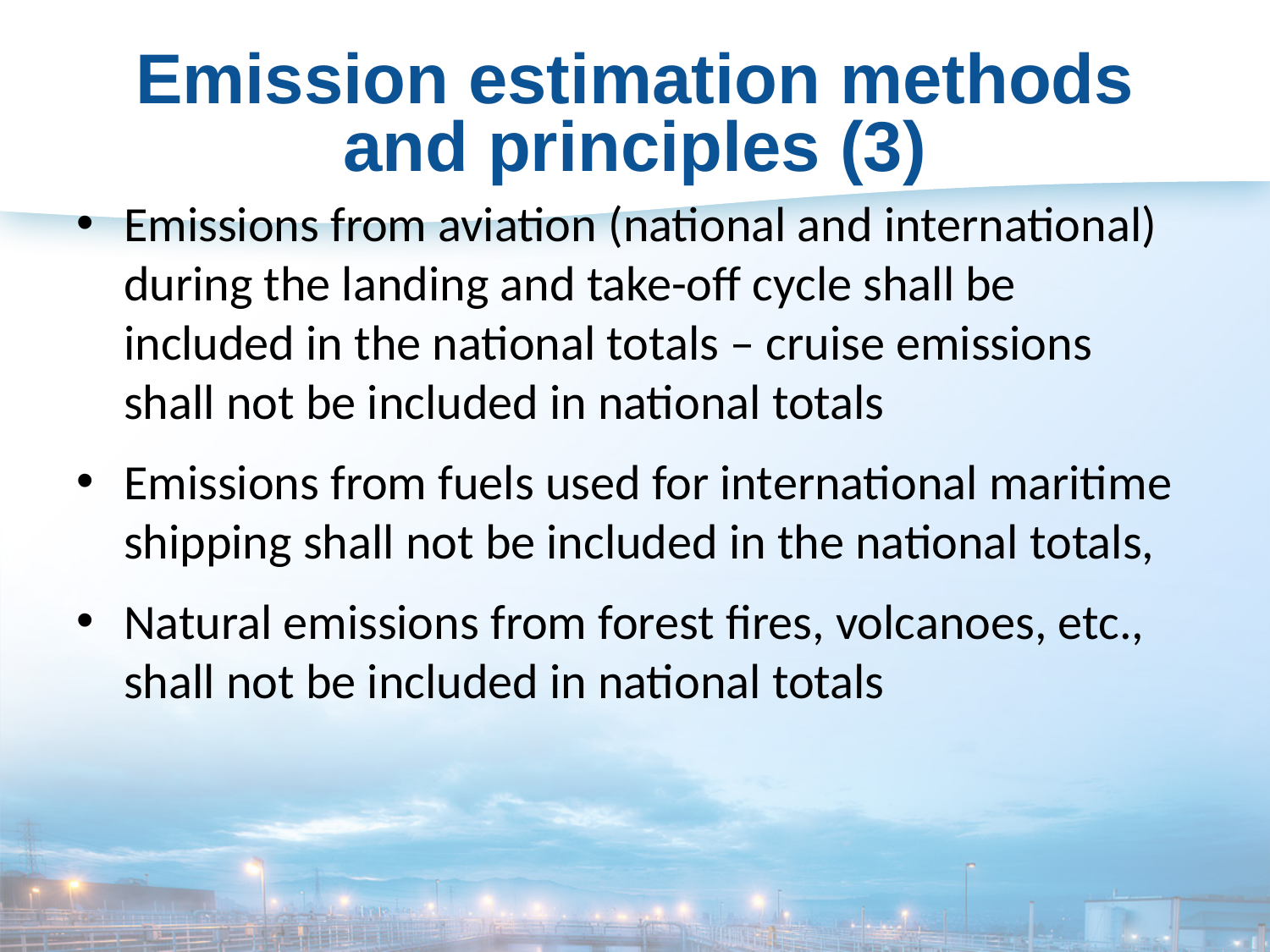

# Emission estimation methods and principles (3)
Emissions from aviation (national and international) during the landing and take-off cycle shall be included in the national totals – cruise emissions shall not be included in national totals
Emissions from fuels used for international maritime shipping shall not be included in the national totals,
Natural emissions from forest fires, volcanoes, etc., shall not be included in national totals